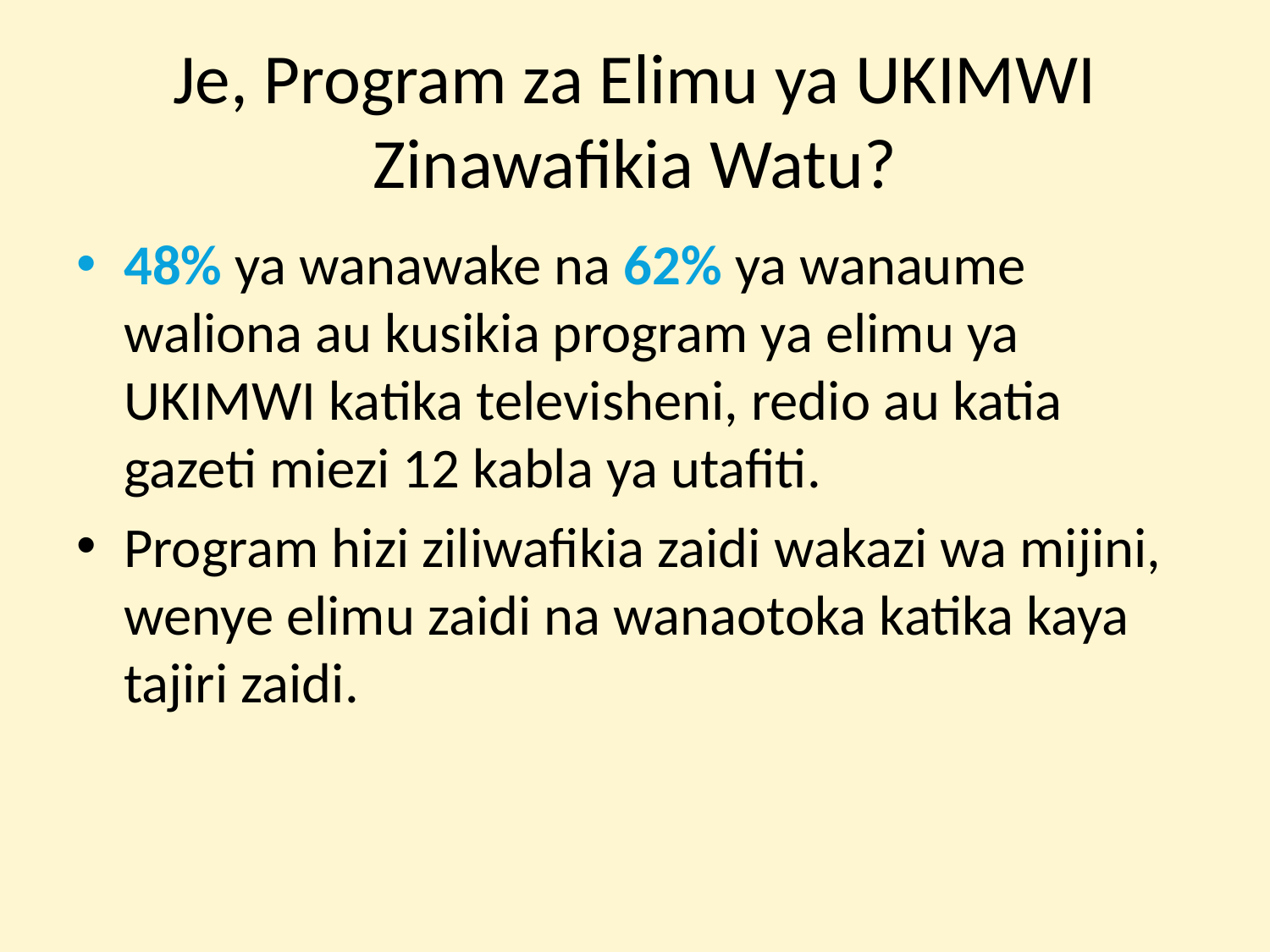

# Je, Program za Elimu ya UKIMWI Zinawafikia Watu?
48% ya wanawake na 62% ya wanaume waliona au kusikia program ya elimu ya UKIMWI katika televisheni, redio au katia gazeti miezi 12 kabla ya utafiti.
Program hizi ziliwafikia zaidi wakazi wa mijini, wenye elimu zaidi na wanaotoka katika kaya tajiri zaidi.